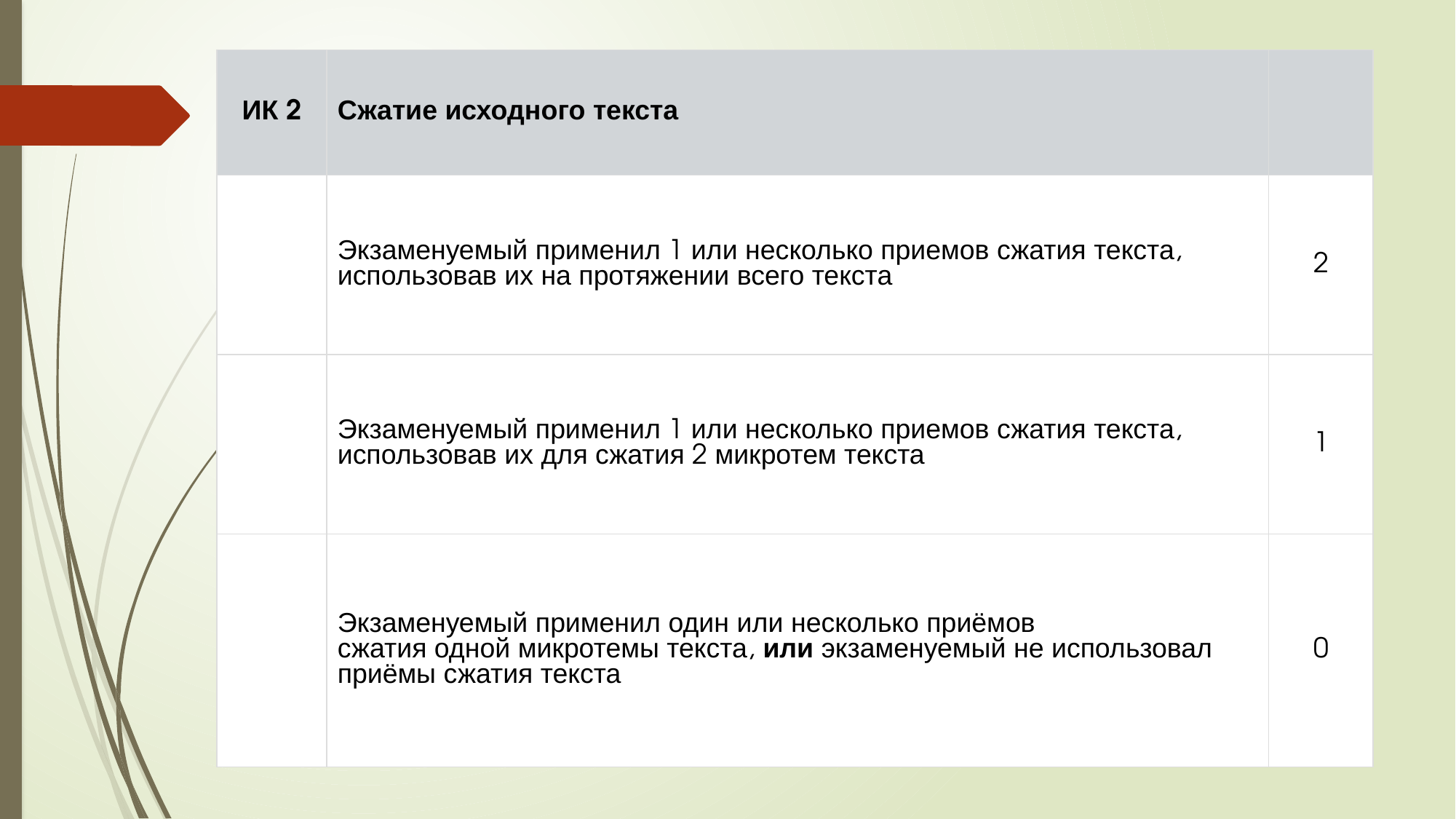

| ИК 2 | Сжатие исходного текста |  |
| --- | --- | --- |
|  | Экзаменуемый применил 1 или несколько приемов сжатия текста, использовав их на протяжении всего текста | 2 |
|  | Экзаменуемый применил 1 или несколько приемов сжатия текста, использовав их для сжатия 2 микротем текста | 1 |
|  | Экзаменуемый применил один или несколько приёмов сжатия одной микротемы текста, или экзаменуемый не использовал приёмы сжатия текста | 0 |
#